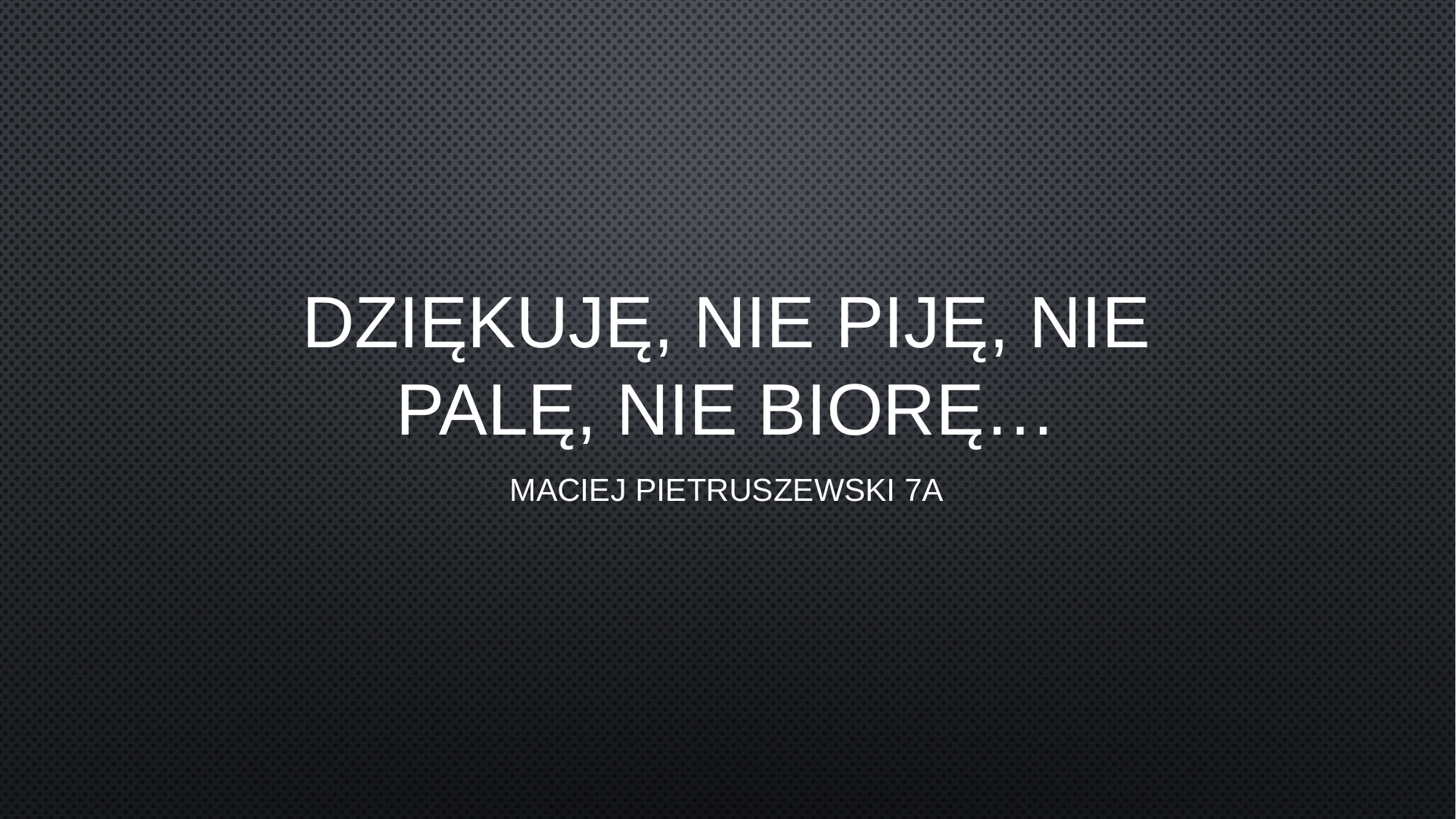

# Dziękuję, nie piję, nie palę, NIE BIORĘ…
Maciej Pietruszewski 7a